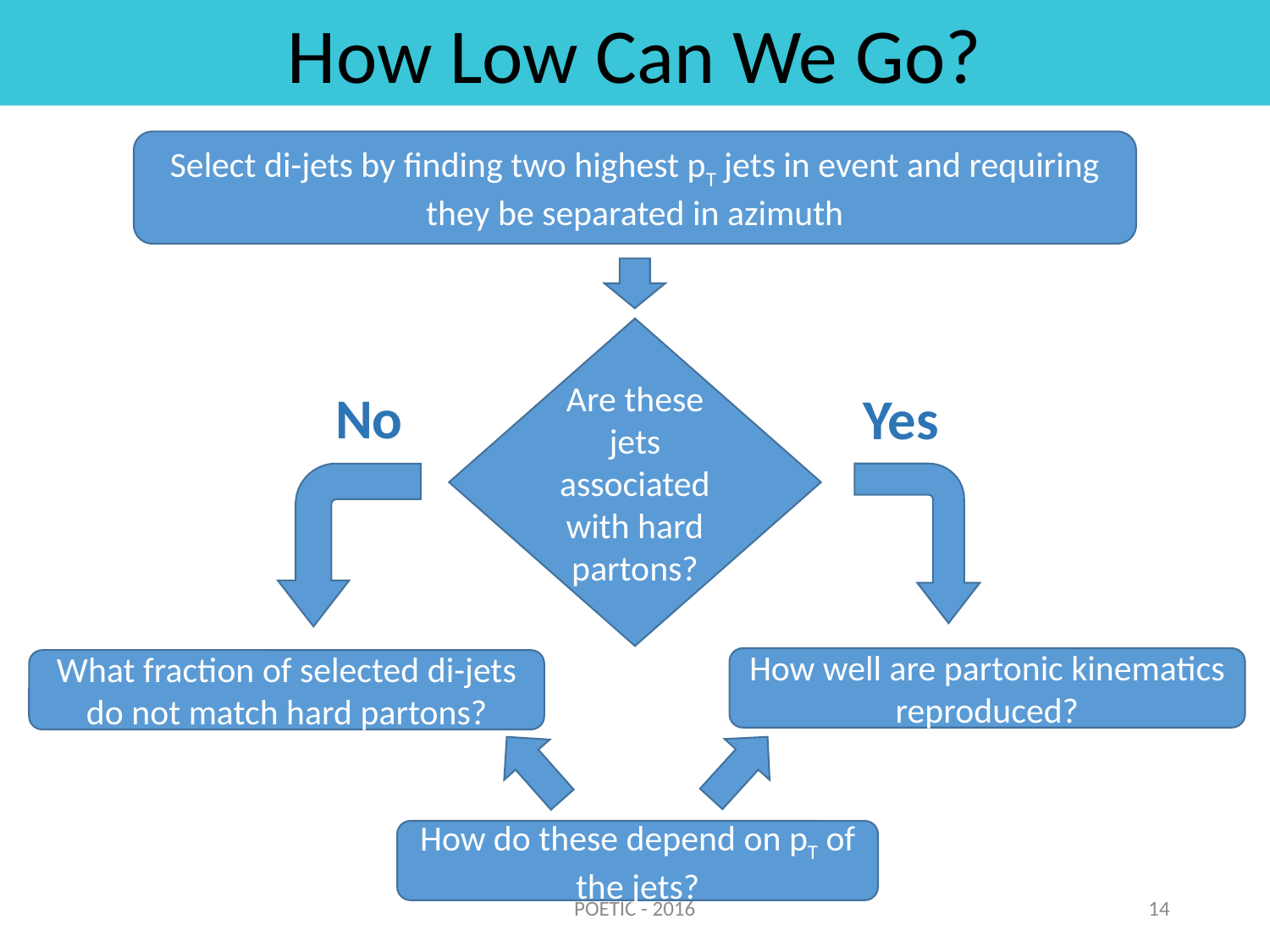

How Low Can We Go?
Select di-jets by finding two highest pT jets in event and requiring they be separated in azimuth

Are these jets associated with hard partons?
No
Yes

How well are partonic kinematics reproduced?
What fraction of selected di-jets do not match hard partons?

How do these depend on pT of the jets?
POETIC - 2016
14